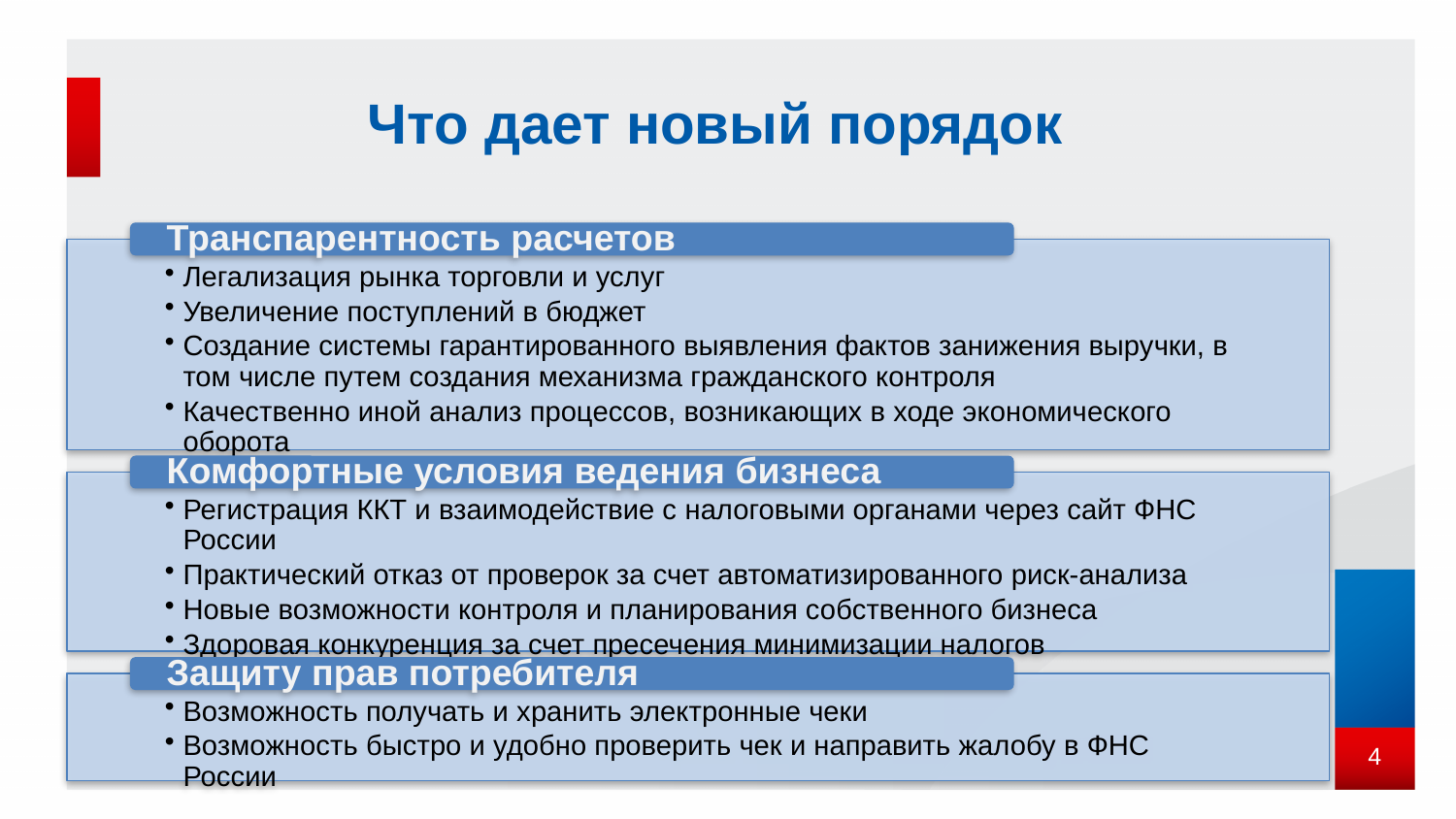

# Что дает новый порядок
Легализация рынка торговли и услуг
Увеличение поступлений в бюджет
Создание системы гарантированного выявления фактов занижения выручки, в том числе путем создания механизма гражданского контроля
Качественно иной анализ процессов, возникающих в ходе экономического оборота
Транспарентность расчетов
Регистрация ККТ и взаимодействие с налоговыми органами через сайт ФНС России
Практический отказ от проверок за счет автоматизированного риск-анализа
Новые возможности контроля и планирования собственного бизнеса
Здоровая конкуренция за счет пресечения минимизации налогов
Комфортные условия ведения бизнеса
Возможность получать и хранить электронные чеки
Возможность быстро и удобно проверить чек и направить жалобу в ФНС России
Защиту прав потребителя
4